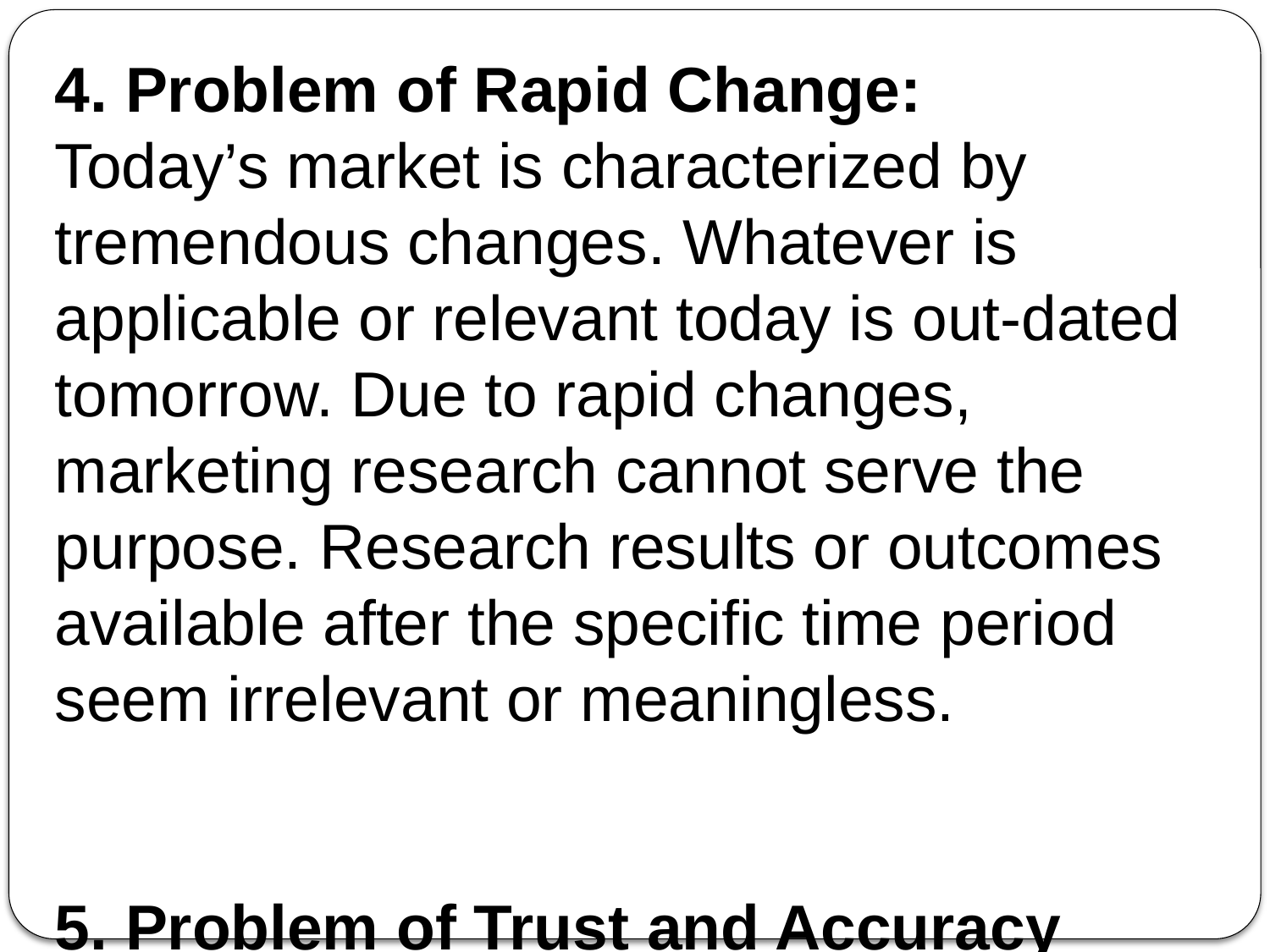

4. Problem of Rapid Change:
Today’s market is characterized by tremendous changes. Whatever is applicable or relevant today is out-dated tomorrow. Due to rapid changes, marketing research cannot serve the purpose. Research results or outcomes available after the specific time period seem irrelevant or meaningless.

5. Problem of Trust and Accuracy